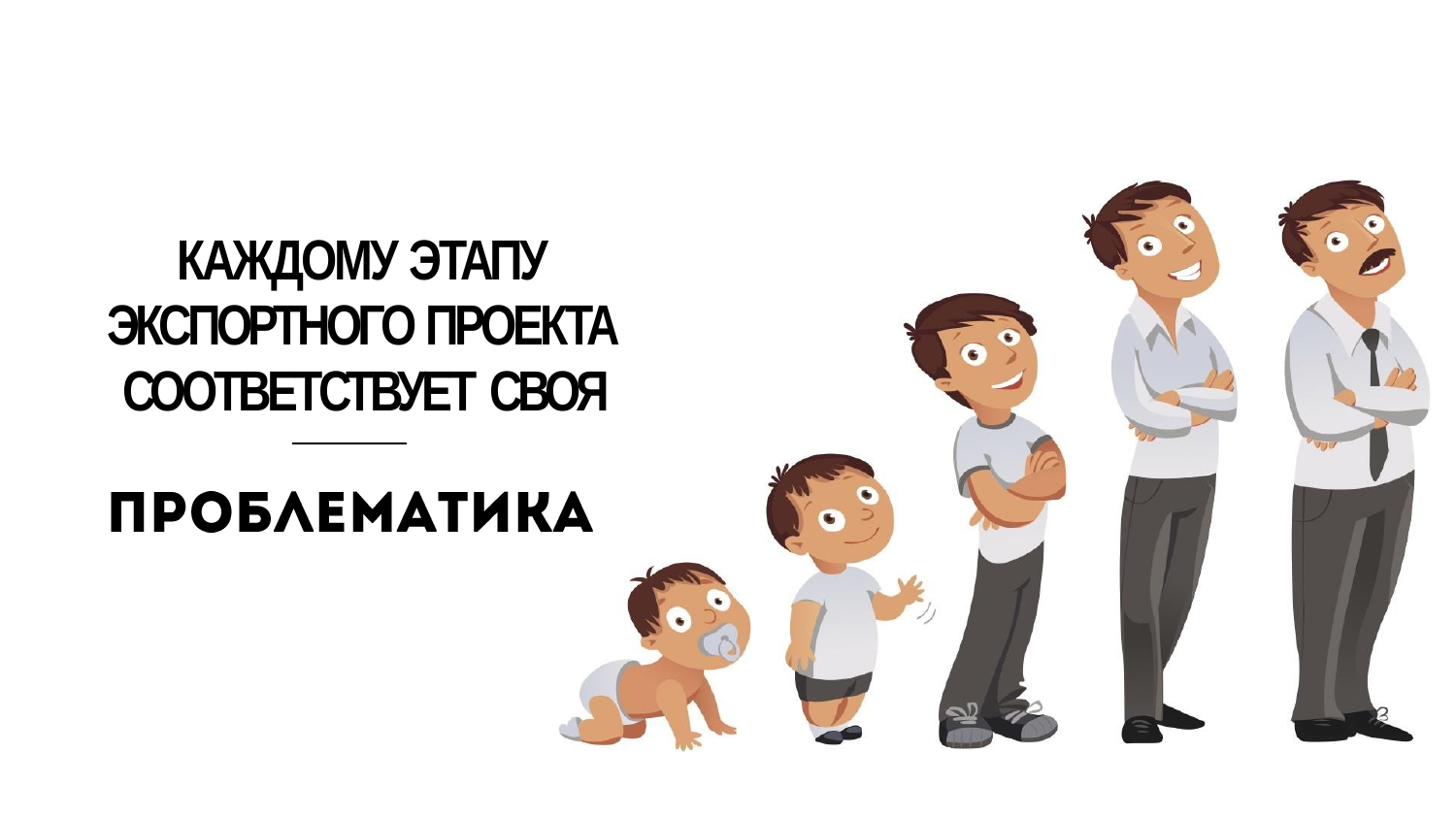

# Каждому этапу  Экспортного проекта  соответствует своя